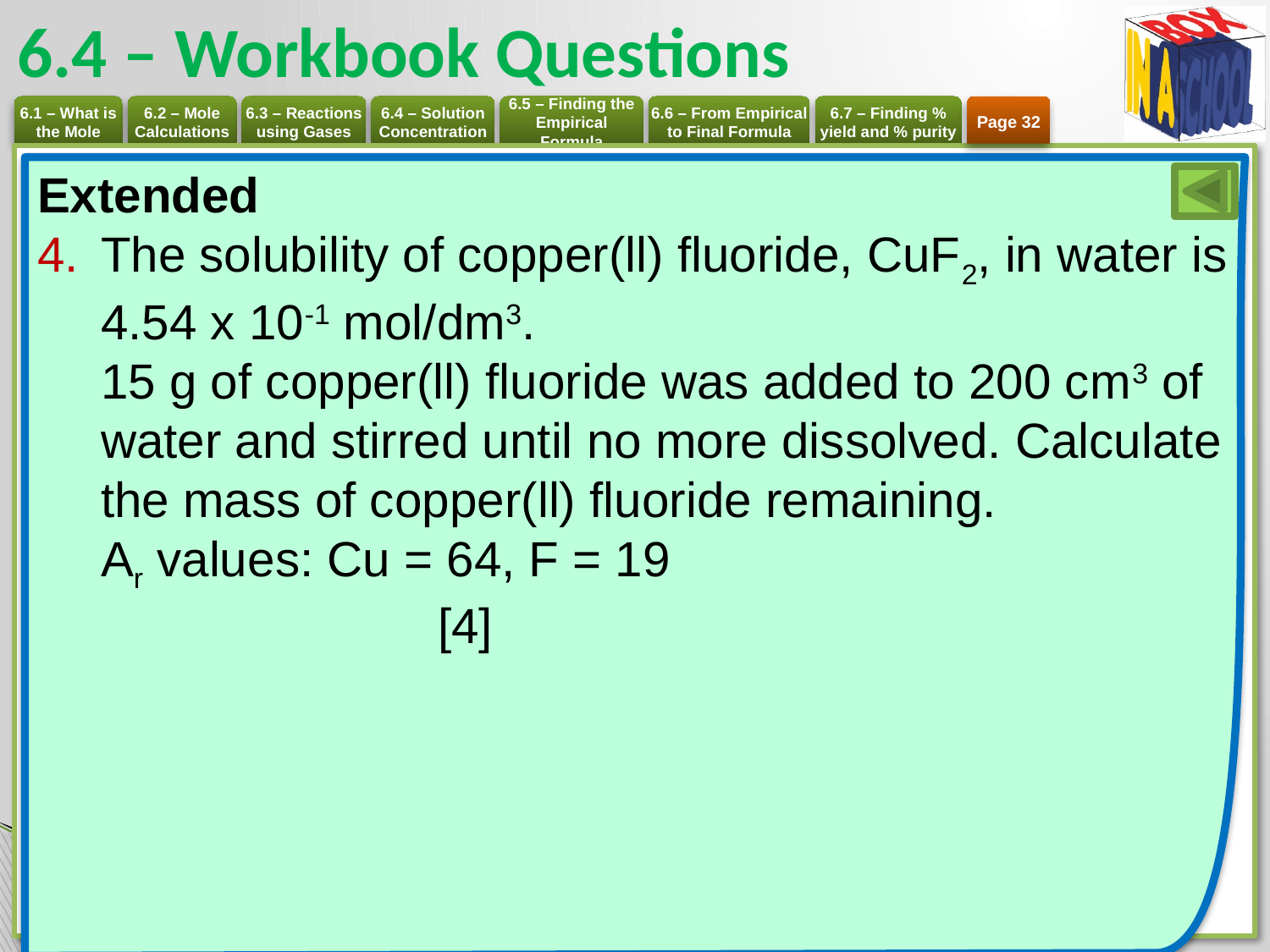

# 6.4 – Workbook Questions
Page 32
Extended
The solubility of copper(ll) fluoride, CuF2, in water is 4.54 x 10-1 mol/dm3.
15 g of copper(ll) fluoride was added to 200 cm3 of water and stirred until no more dissolved. Calculate the mass of copper(ll) fluoride remaining.
Ar values: Cu = 64, F = 19	[4]